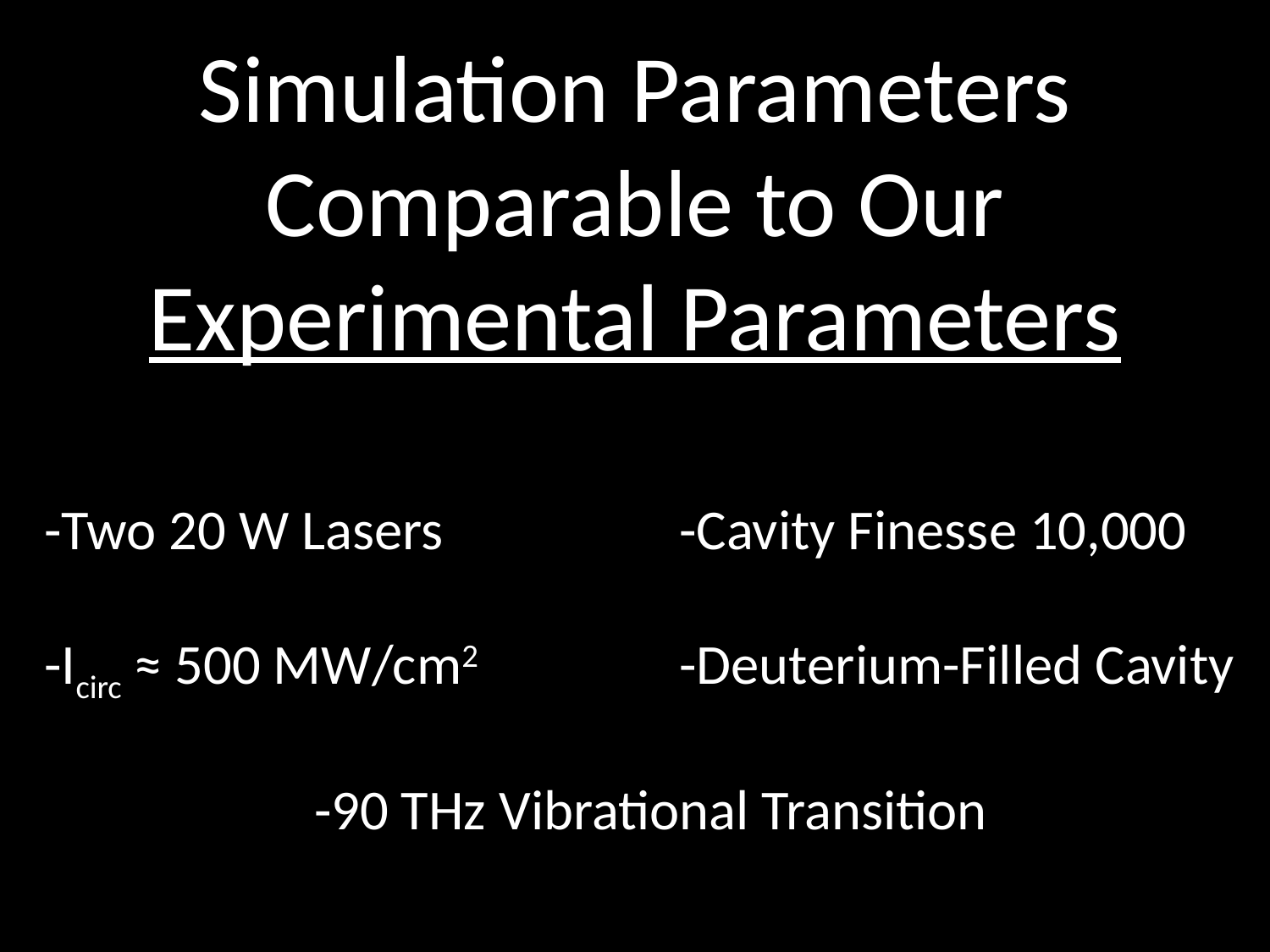

Simulation Parameters Comparable to Our Experimental Parameters
-Two 20 W Lasers		-Cavity Finesse 10,000

-Icirc ≈ 500 MW/cm2		-Deuterium-Filled Cavity

-90 THz Vibrational Transition